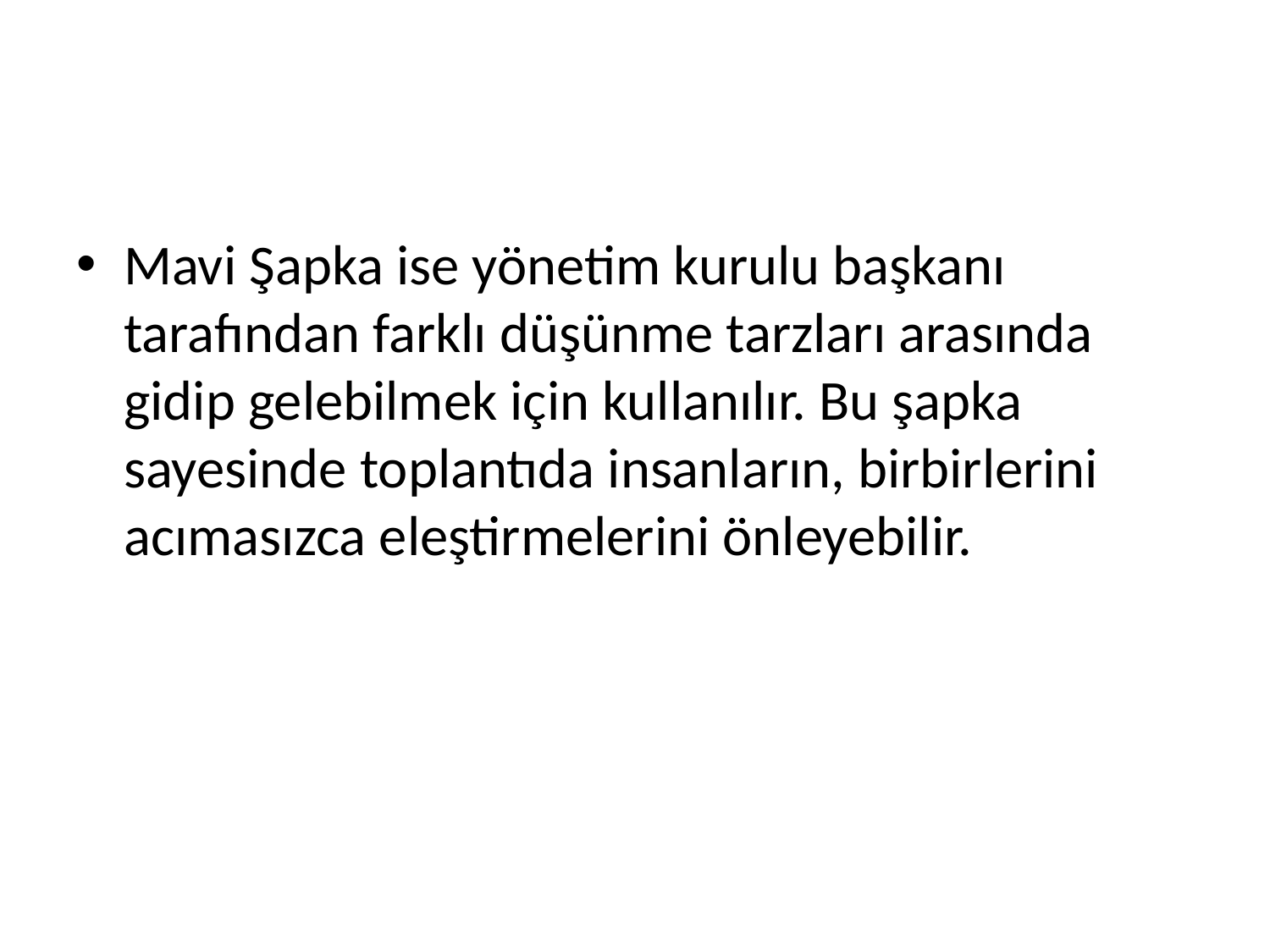

Mavi Şapka ise yönetim kurulu başkanı tarafından farklı düşünme tarzları arasında gidip gelebilmek için kullanılır. Bu şapka sayesinde toplantıda insanların, birbirlerini acımasızca eleştirmelerini önleyebilir.